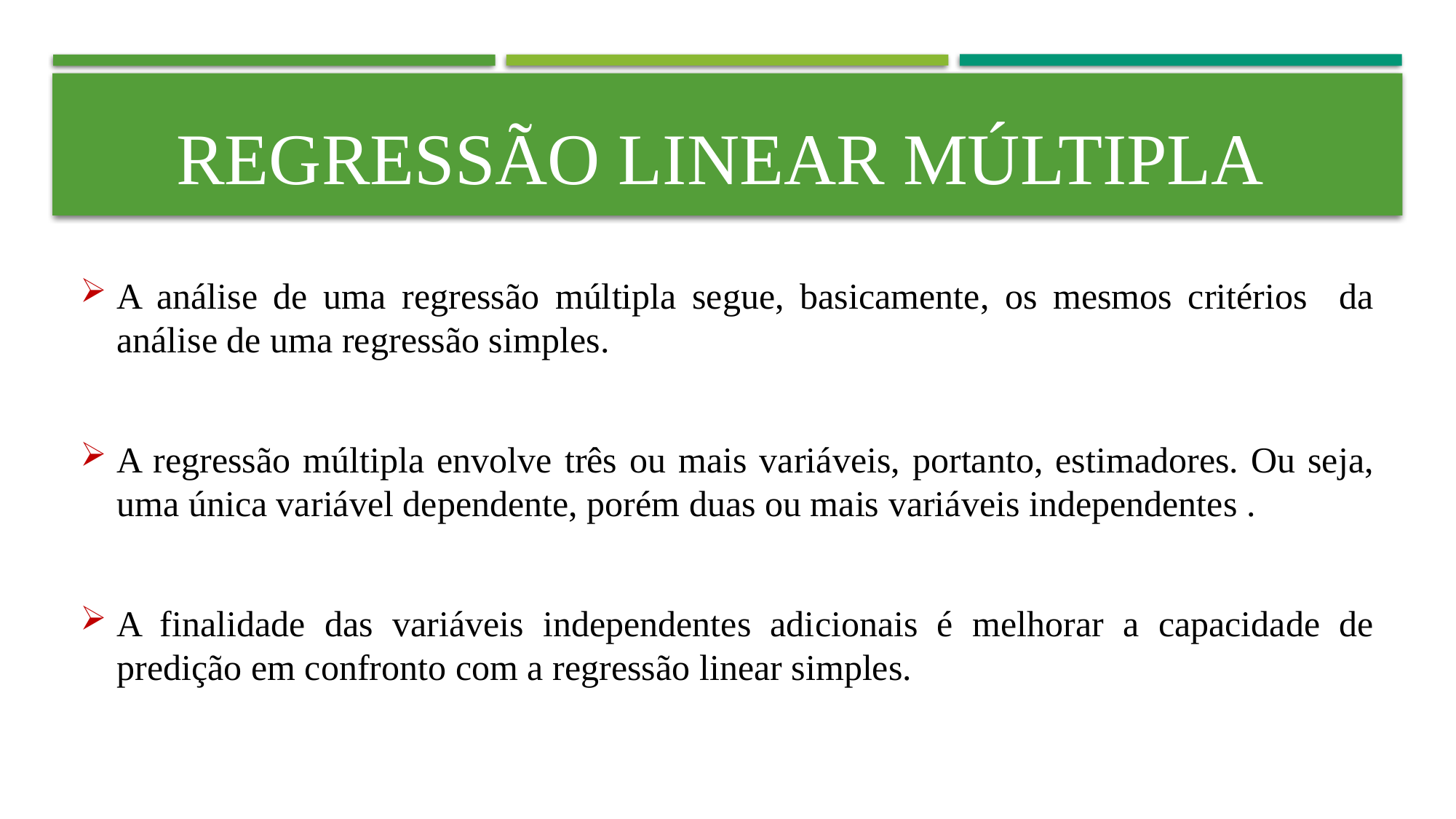

# Regressão linear múltipla
A análise de uma regressão múltipla segue, basicamente, os mesmos critérios  da análise de uma regressão simples.

A regressão múltipla envolve três ou mais variáveis, portanto, estimadores. Ou seja, uma única variável dependente, porém duas ou mais variáveis independentes .

A finalidade das variáveis independentes adicionais é melhorar a capacidade de predição em confronto com a regressão linear simples.